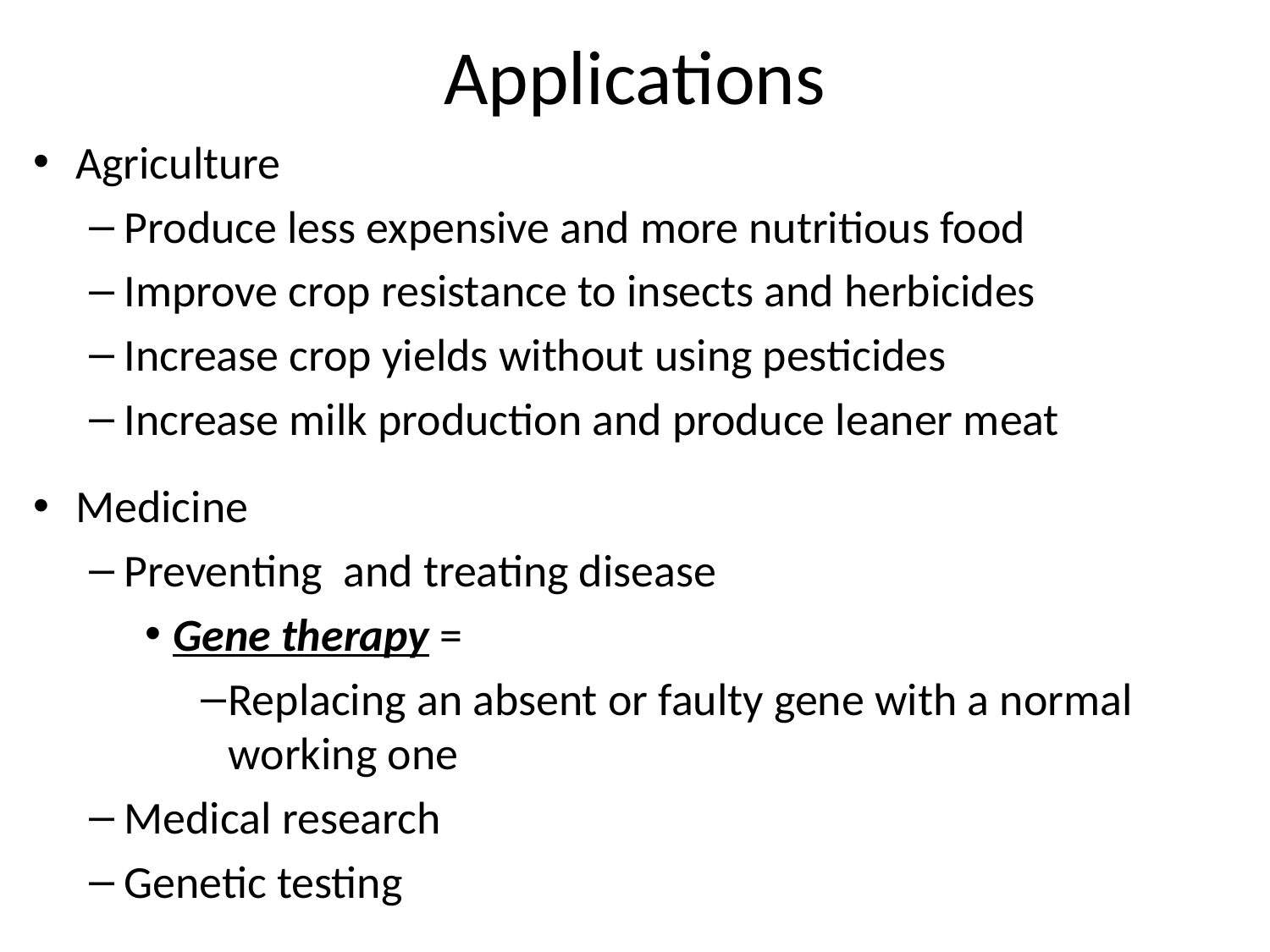

# Applications
Agriculture
Produce less expensive and more nutritious food
Improve crop resistance to insects and herbicides
Increase crop yields without using pesticides
Increase milk production and produce leaner meat

Medicine
Preventing  and treating disease
Gene therapy =
Replacing an absent or faulty gene with a normal working one
Medical research
Genetic testing